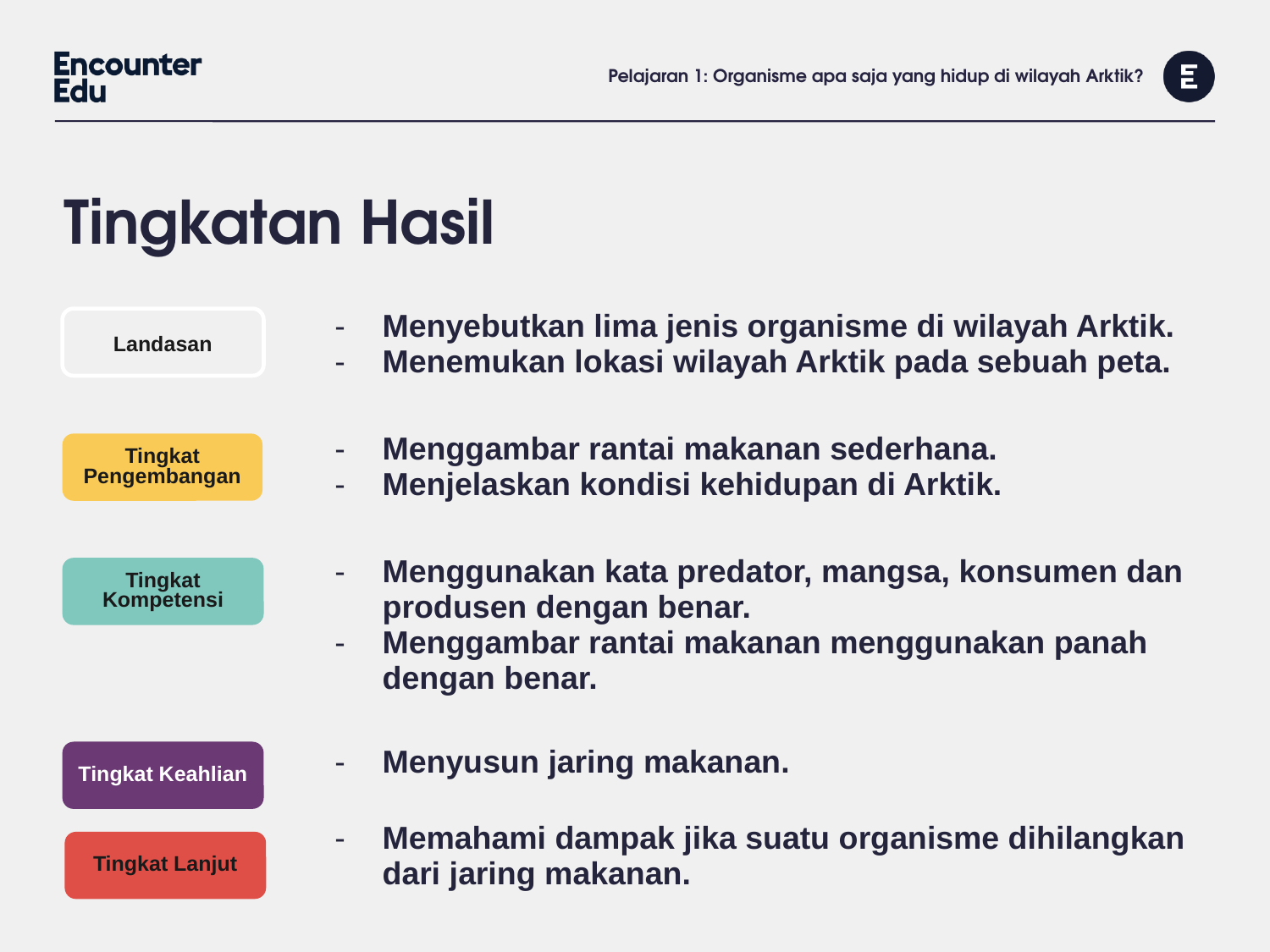

# Pelajaran 1: Organisme apa saja yang hidup di wilayah Arktik?
Tingkatan Hasil
Landasan
| Menyebutkan lima jenis organisme di wilayah Arktik. Menemukan lokasi wilayah Arktik pada sebuah peta. |
| --- |
| Menggambar rantai makanan sederhana. Menjelaskan kondisi kehidupan di Arktik. |
| Menggunakan kata predator, mangsa, konsumen dan produsen dengan benar. Menggambar rantai makanan menggunakan panah dengan benar. |
| Menyusun jaring makanan. |
| Memahami dampak jika suatu organisme dihilangkan dari jaring makanan. |
Tingkat Pengembangan
Tingkat Kompetensi
Tingkat Keahlian
Tingkat Lanjut